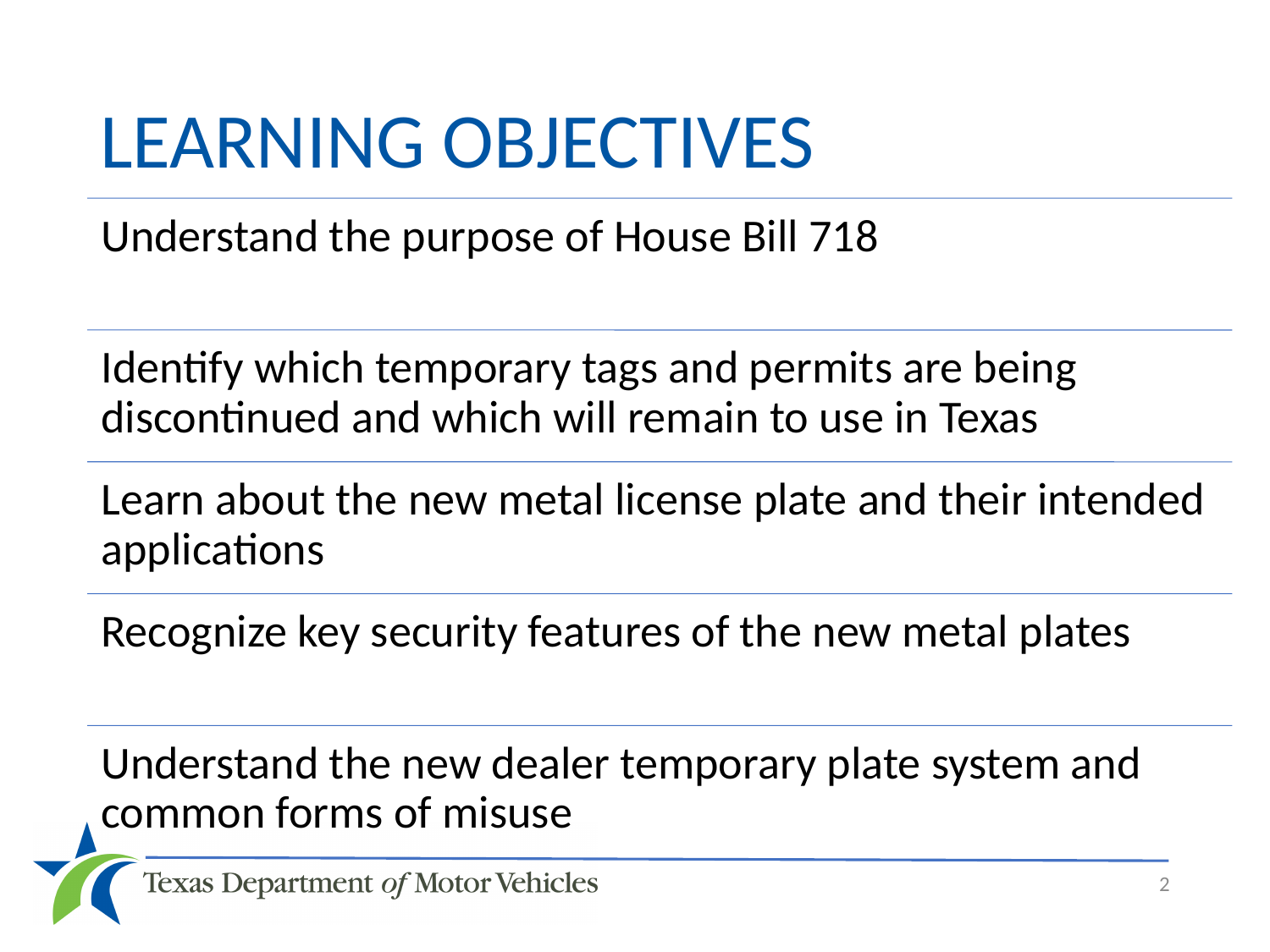

# LEARNING OBJECTIVES
Understand the purpose of House Bill 718
Identify which temporary tags and permits are being discontinued and which will remain to use in Texas
Learn about the new metal license plate and their intended applications
Recognize key security features of the new metal plates
Understand the new dealer temporary plate system and common forms of misuse
2